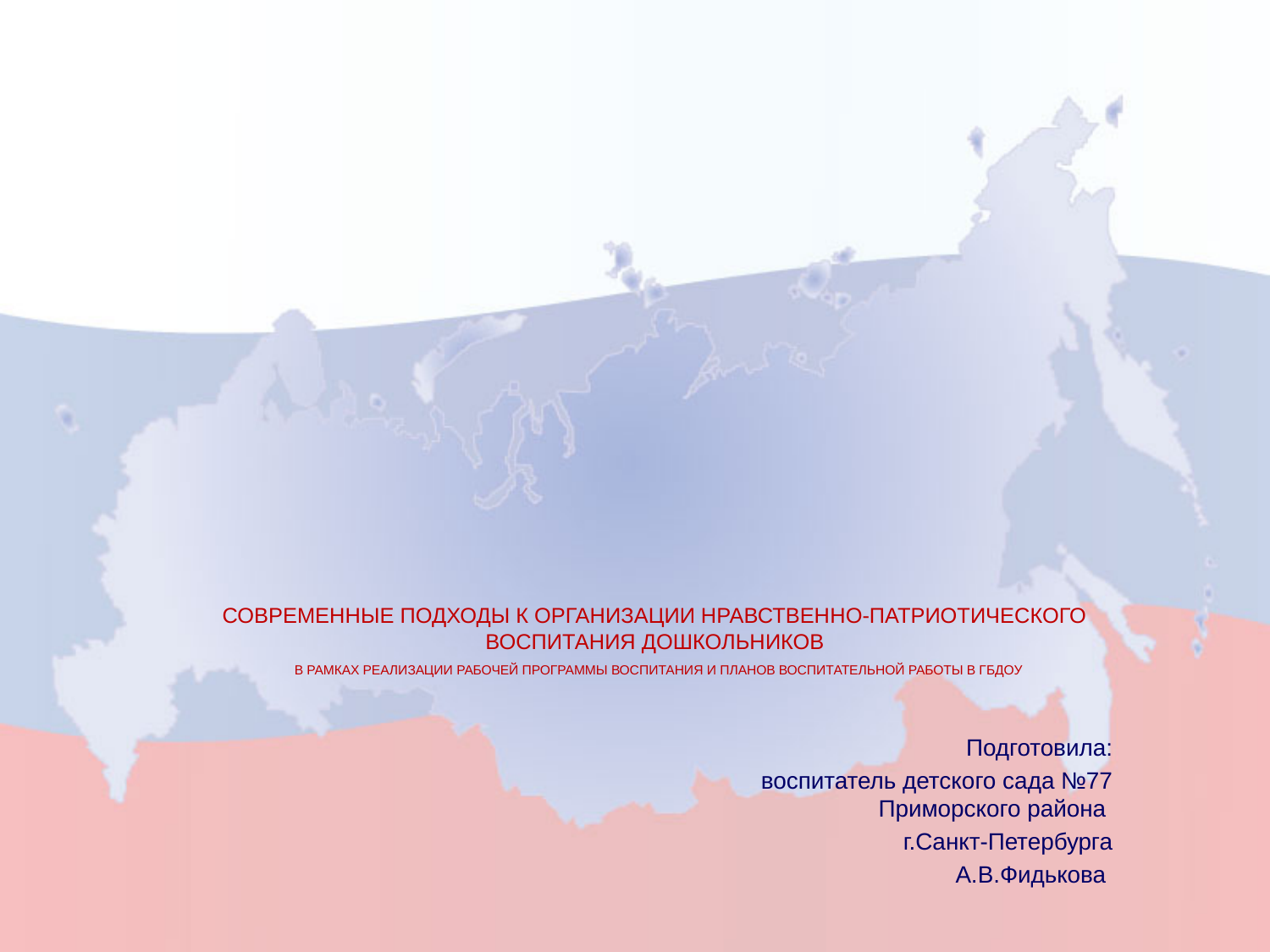

# Современные подходы к организации нравственно-патриотического воспитания дошкольников в рамках реализации Рабочей программы воспитания и планов воспитательной работы в ГБДОУ
Подготовила:
воспитатель детского сада №77 Приморского района
г.Санкт-Петербурга
А.В.Фидькова